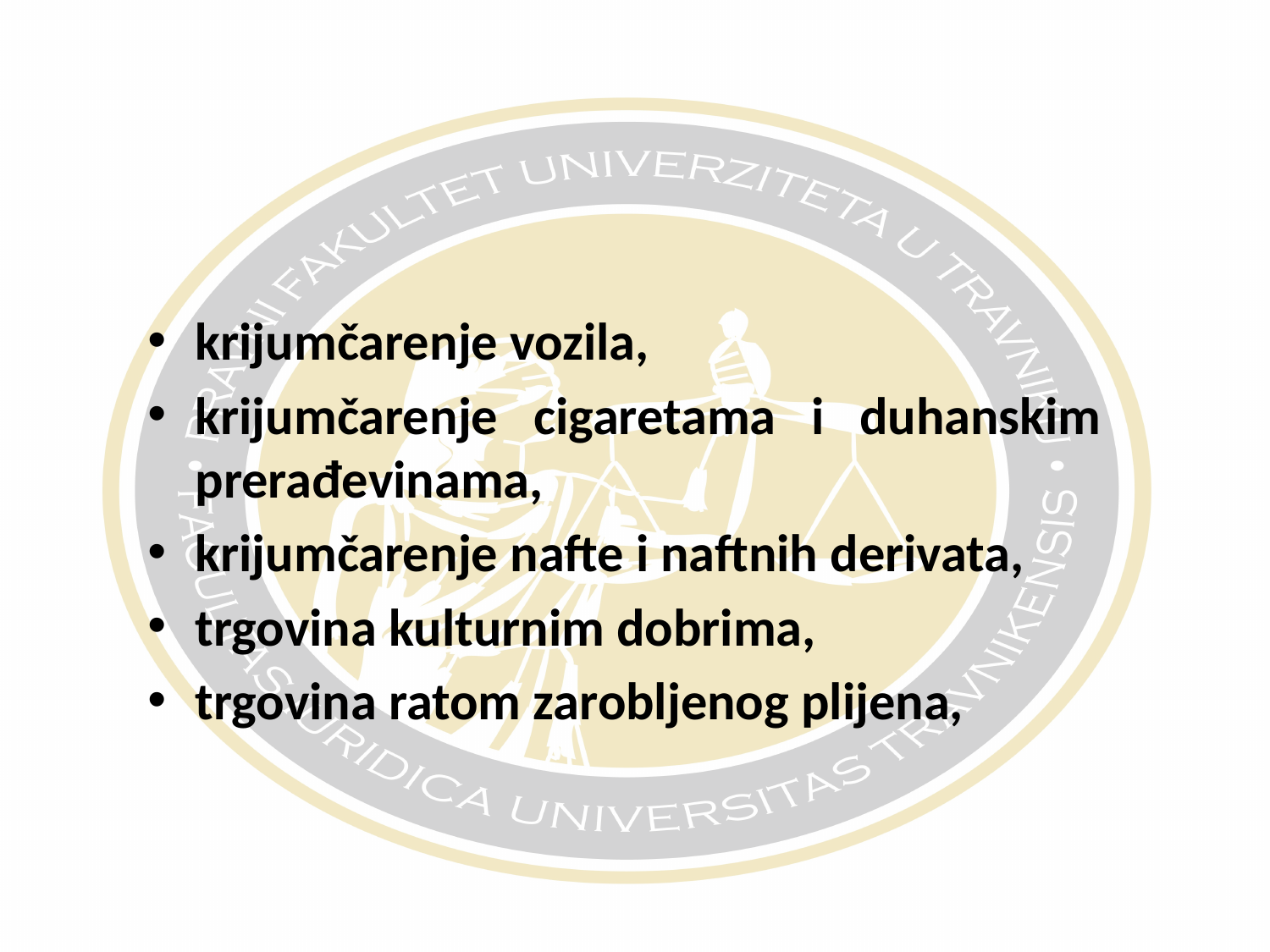

#
krijumčarenje vozila,
krijumčarenje cigaretama i duhanskim prerađevinama,
krijumčarenje nafte i naftnih derivata,
trgovina kulturnim dobrima,
trgovina ratom zarobljenog plijena,